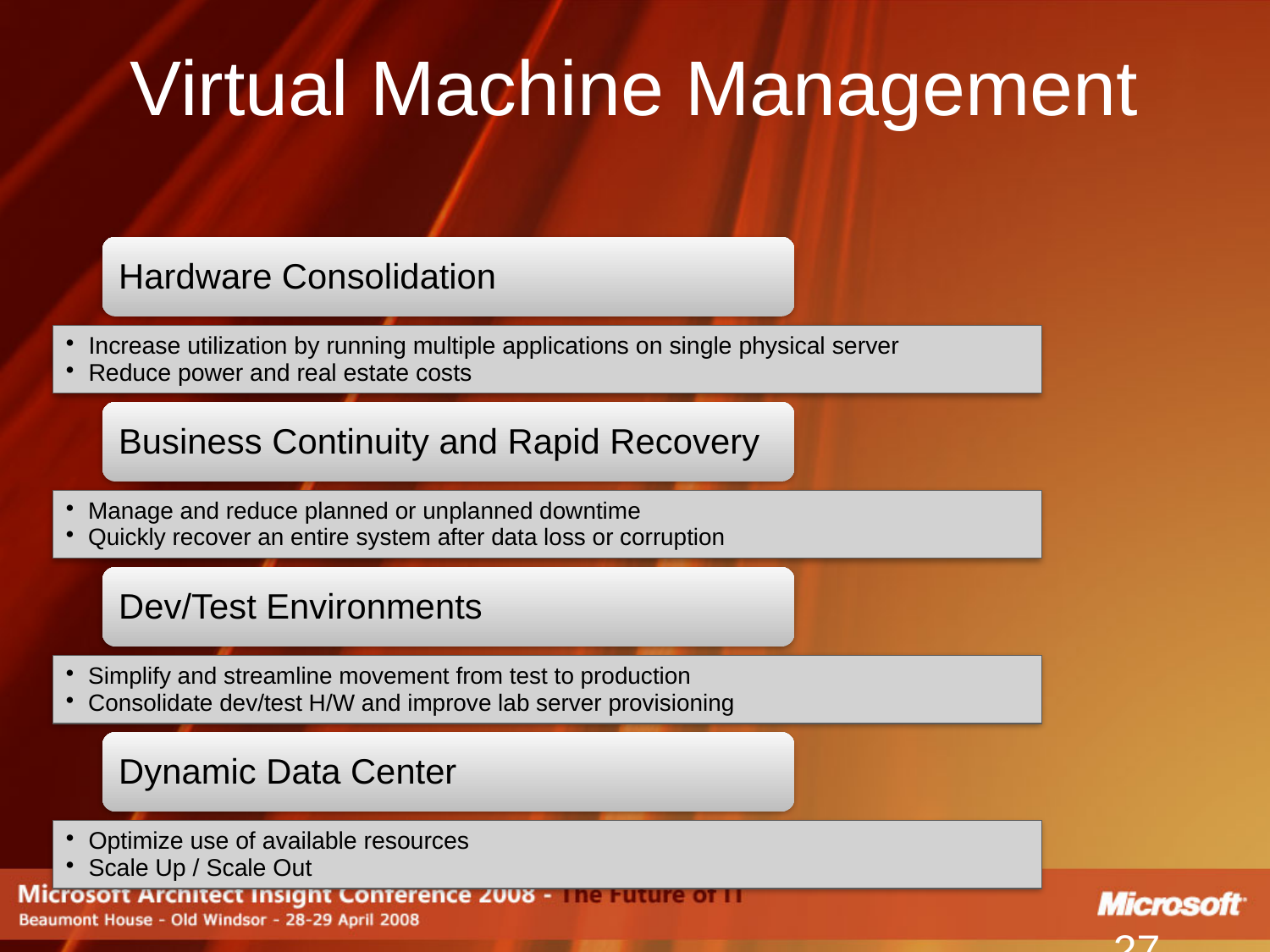

# Virtual Machine Management
Hardware Consolidation
Increase utilization by running multiple applications on single physical server
Reduce power and real estate costs
Business Continuity and Rapid Recovery
Manage and reduce planned or unplanned downtime
Quickly recover an entire system after data loss or corruption
Dev/Test Environments
Simplify and streamline movement from test to production
Consolidate dev/test H/W and improve lab server provisioning
Dynamic Data Center
Optimize use of available resources
Scale Up / Scale Out
27